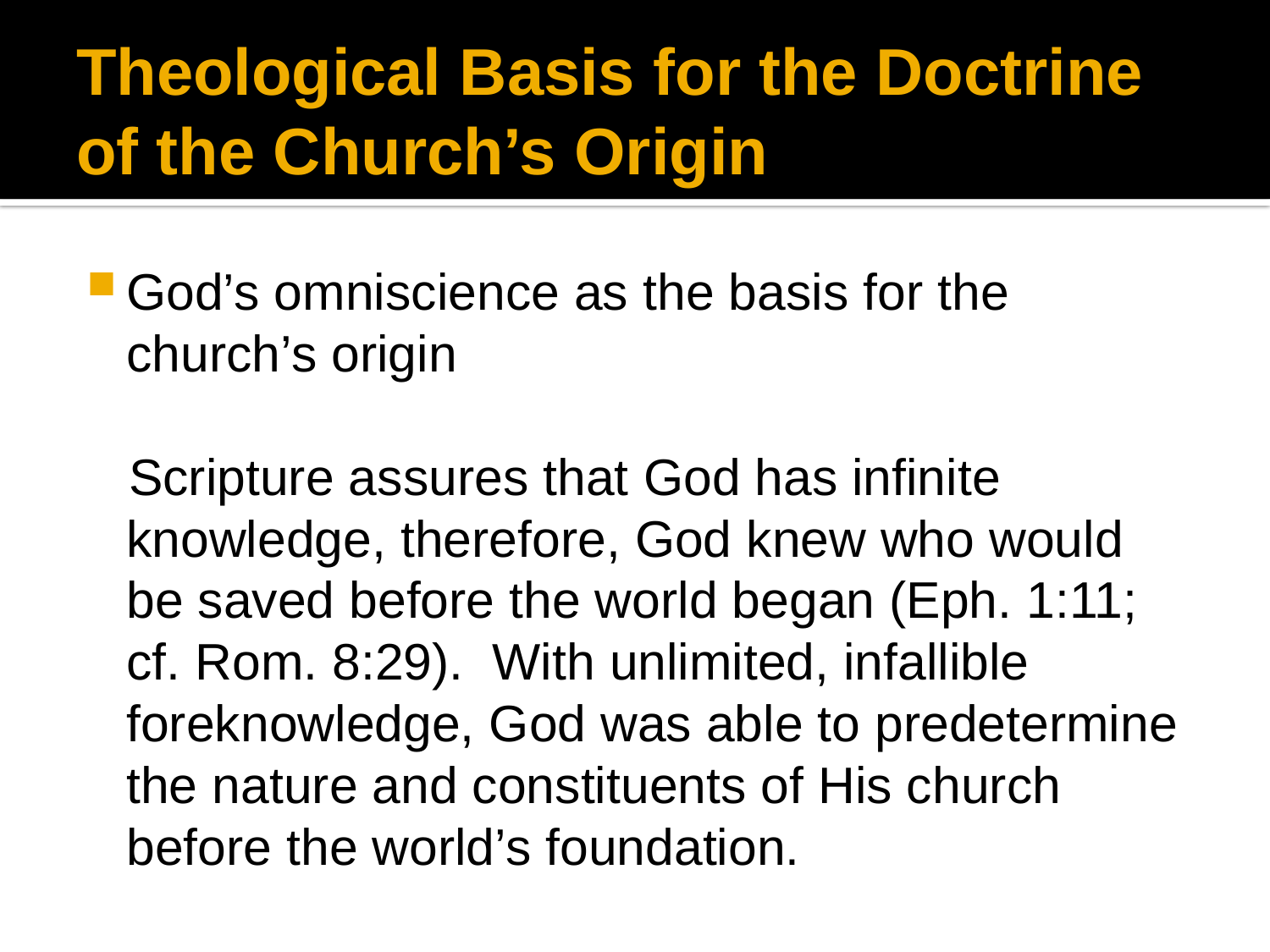

# Theological Basis for the Doctrine of the Church’s Origin
God’s omniscience as the basis for the church’s origin

Scripture assures that God has infinite knowledge, therefore, God knew who would be saved before the world began (Eph. 1:11; cf. Rom. 8:29).  With unlimited, infallible foreknowledge, God was able to predetermine the nature and constituents of His church before the world’s foundation.